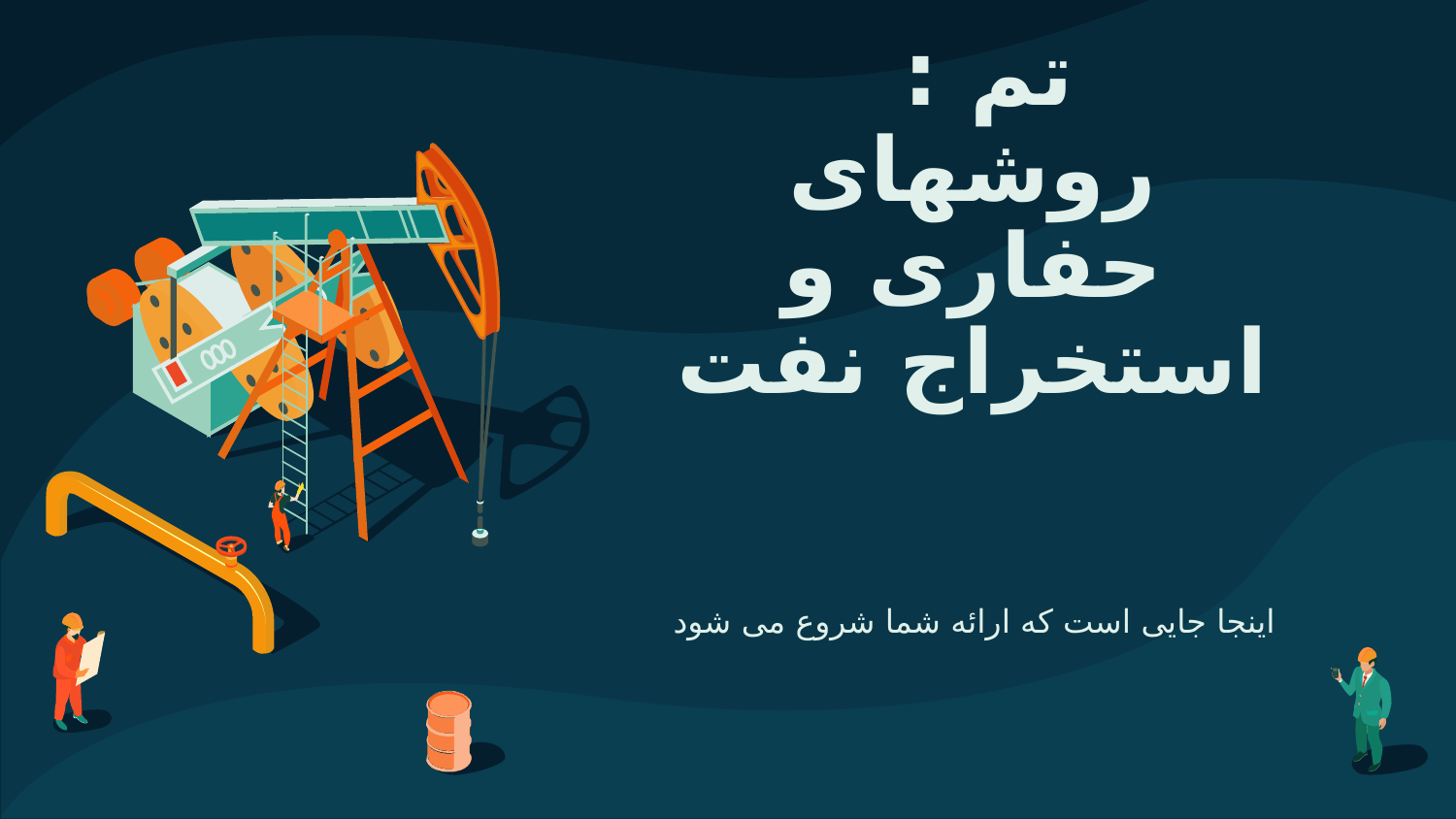

# تم : روشهای حفاری و استخراج نفت

اینجا جایی است که ارائه شما شروع می شود